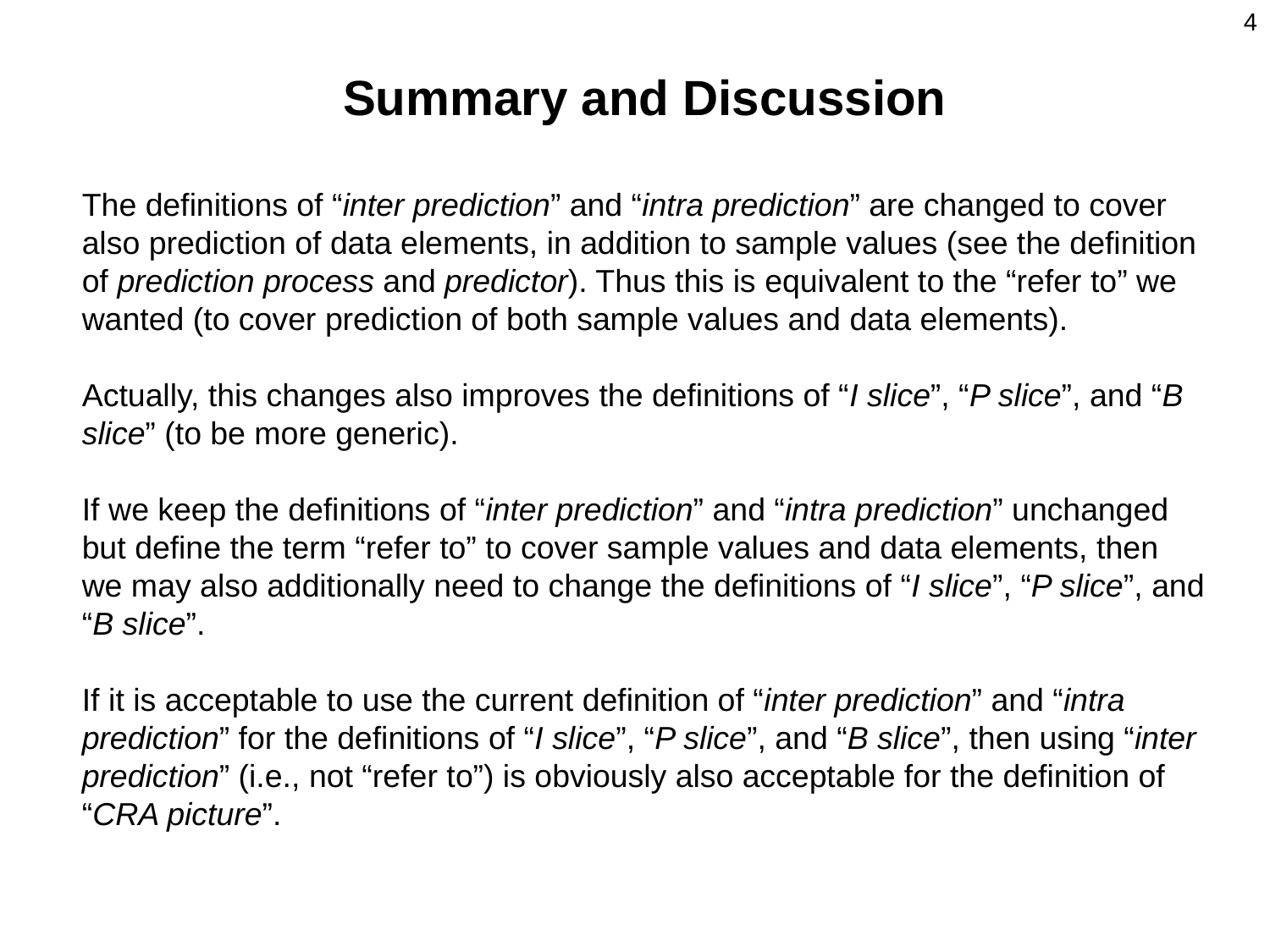

4
Summary and Discussion

The definitions of “inter prediction” and “intra prediction” are changed to cover also prediction of data elements, in addition to sample values (see the definition of prediction process and predictor). Thus this is equivalent to the “refer to” we wanted (to cover prediction of both sample values and data elements).

Actually, this changes also improves the definitions of “I slice”, “P slice”, and “B slice” (to be more generic).

If we keep the definitions of “inter prediction” and “intra prediction” unchanged but define the term “refer to” to cover sample values and data elements, then we may also additionally need to change the definitions of “I slice”, “P slice”, and “B slice”.

If it is acceptable to use the current definition of “inter prediction” and “intra prediction” for the definitions of “I slice”, “P slice”, and “B slice”, then using “inter prediction” (i.e., not “refer to”) is obviously also acceptable for the definition of “CRA picture”.